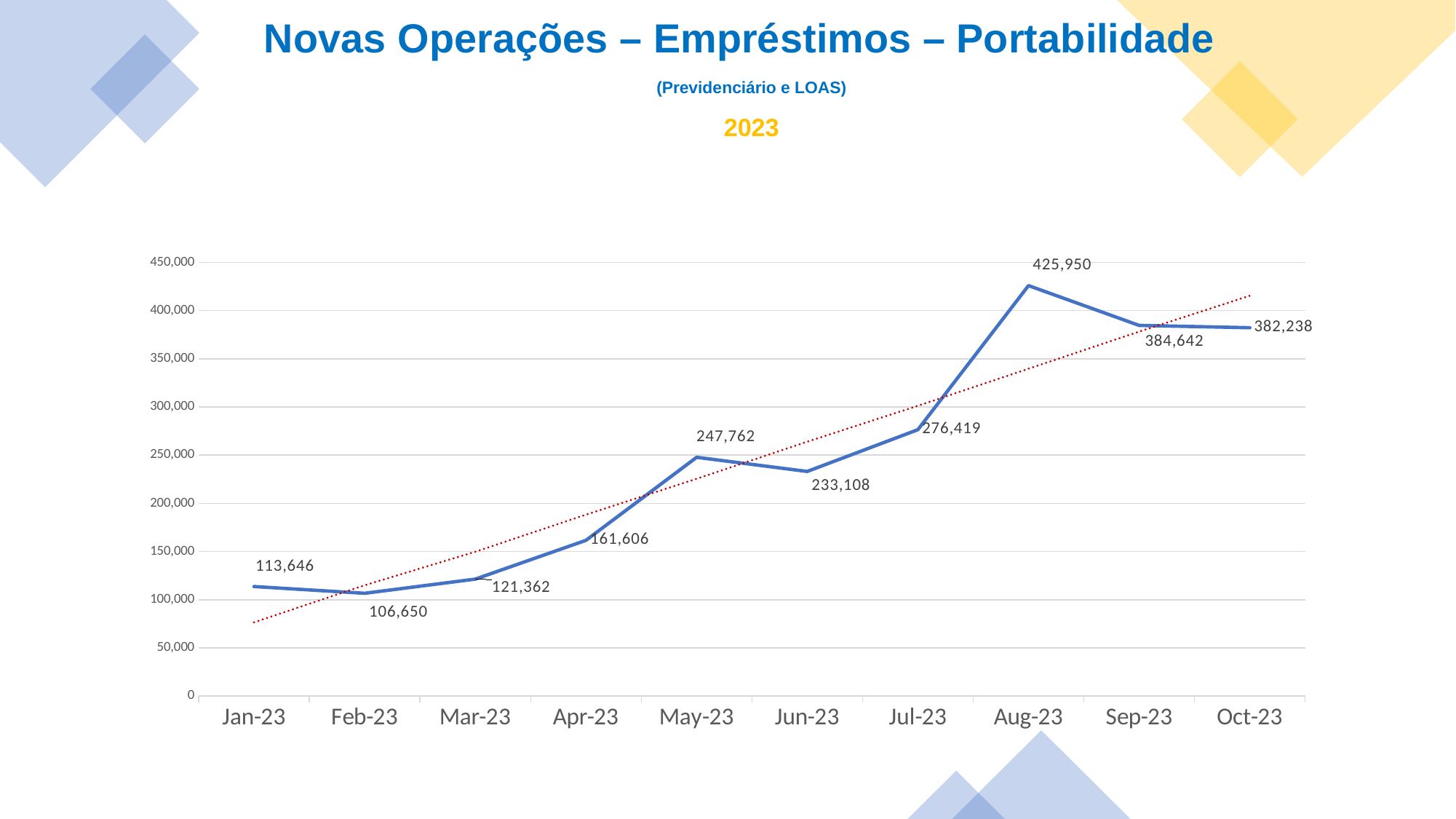

Novas Operações – Empréstimos – Portabilidade

(Previdenciário e LOAS)
2023

### Chart

| Category |  |
|---|---|
| 44927 | 113646.0 |
| 44958 | 106650.0 |
| 44986 | 121362.0 |
| 45017 | 161606.0 |
| 45047 | 247762.0 |
| 45078 | 233108.0 |
| 45108 | 276419.0 |
| 45139 | 425950.0 |
| 45170 | 384642.0 |
| 45200 | 382238.0 |